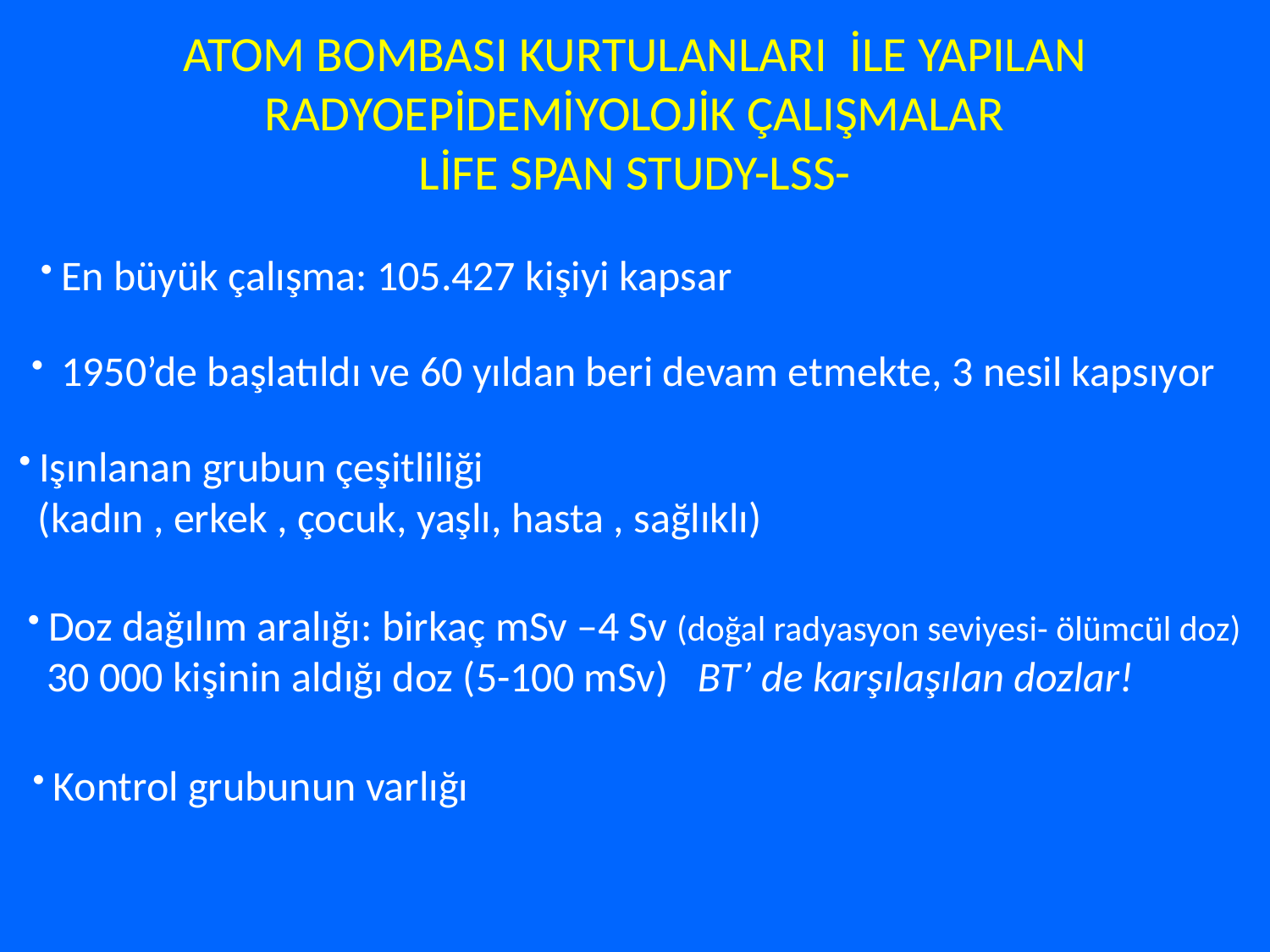

ATOM BOMBASI KURTULANLARI  İLE YAPILAN RADYOEPİDEMİYOLOJİK ÇALIŞMALAR
LİFE SPAN STUDY-LSS-
 En büyük çalışma: 105.427 kişiyi kapsar
  1950’de başlatıldı ve 60 yıldan beri devam etmekte, 3 nesil kapsıyor
 Işınlanan grubun çeşitliliği
  (kadın , erkek , çocuk, yaşlı, hasta , sağlıklı)
 Doz dağılım aralığı: birkaç mSv –4 Sv (doğal radyasyon seviyesi- ölümcül doz)
  30 000 kişinin aldığı doz (5-100 mSv)   BT’ de karşılaşılan dozlar!
 Kontrol grubunun varlığı